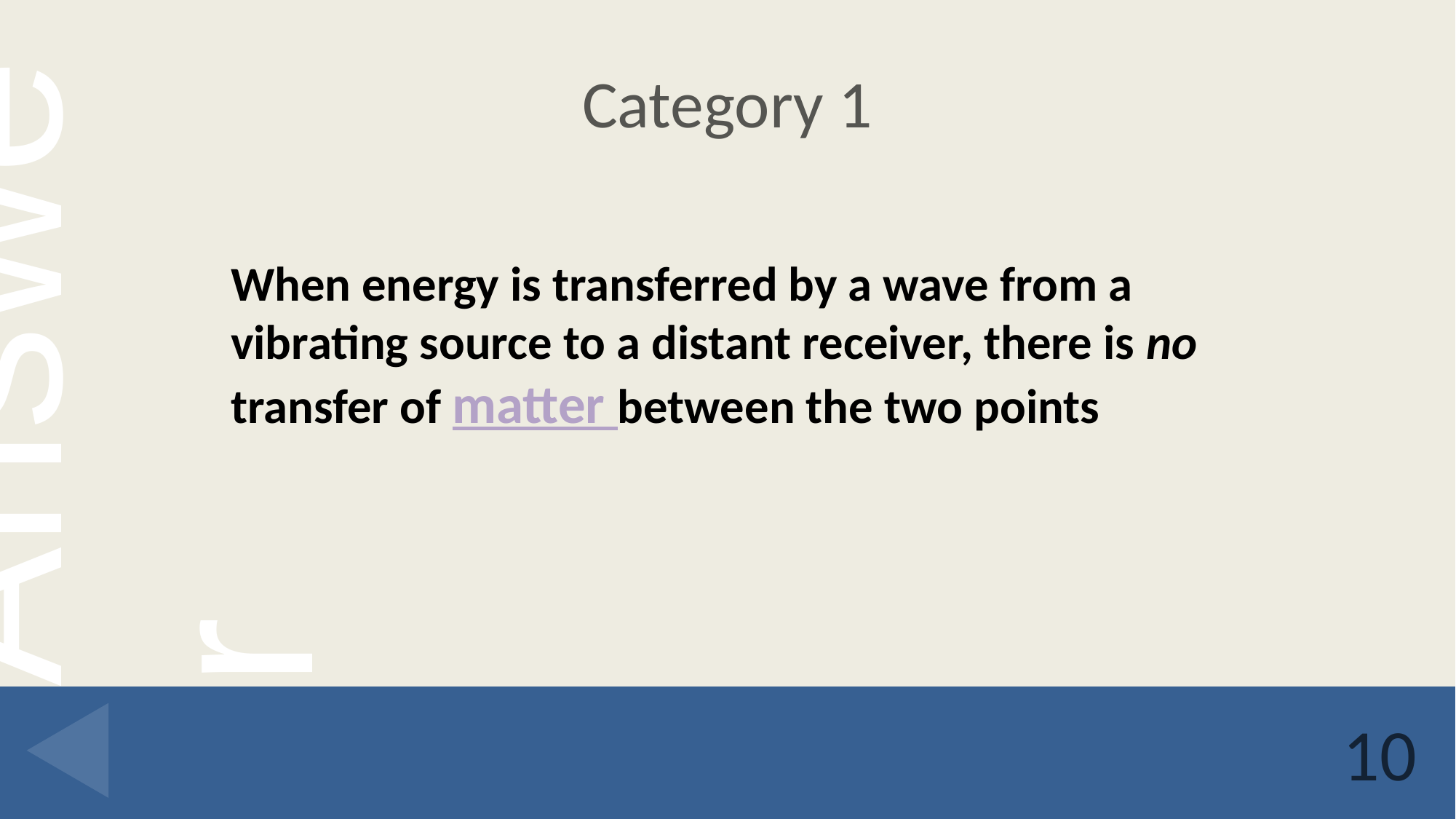

# Category 1
When energy is transferred by a wave from a vibrating source to a distant receiver, there is no transfer of matter between the two points
10